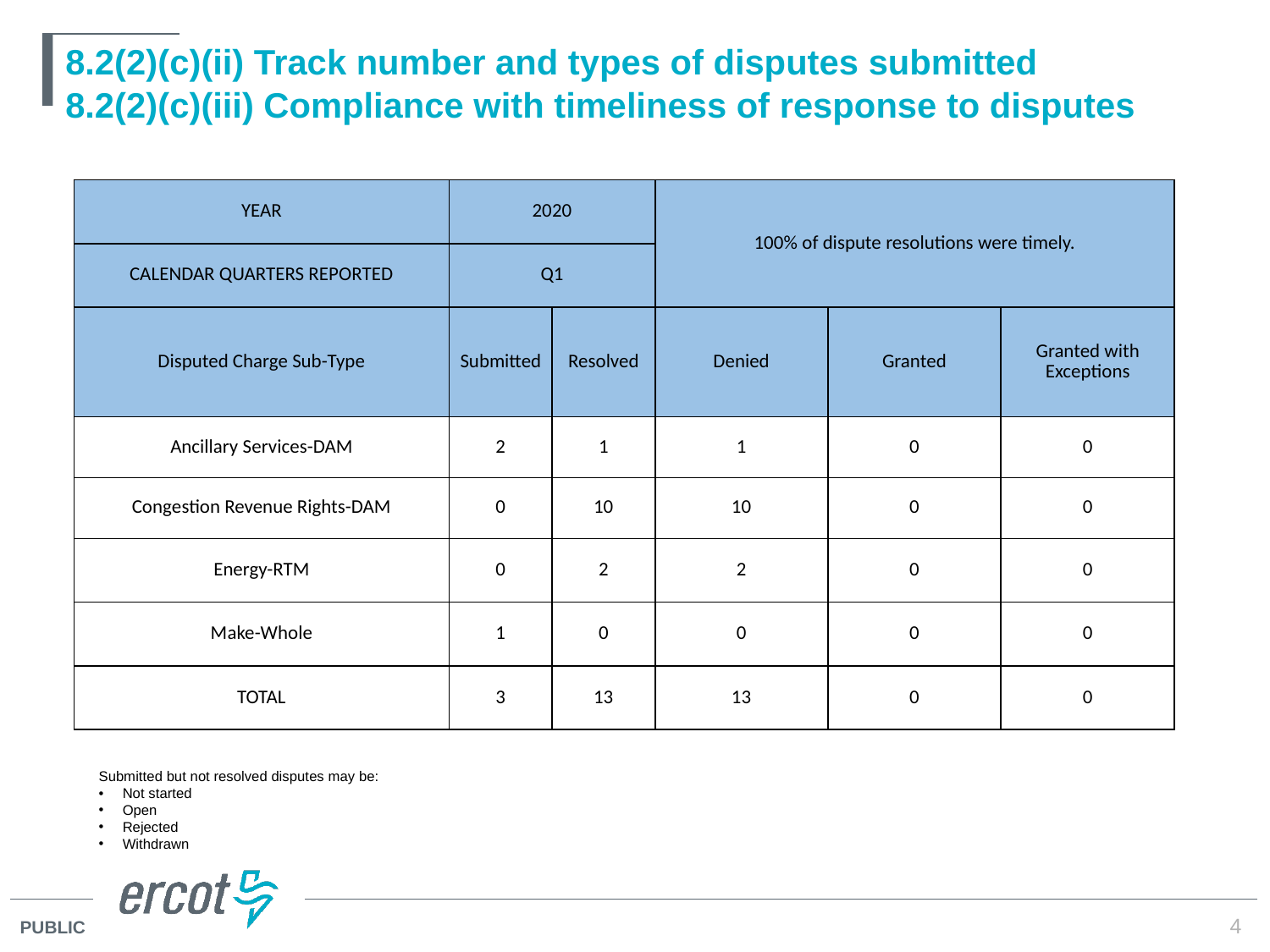

# 8.2(2)(c)(ii) Track number and types of disputes submitted 8.2(2)(c)(iii) Compliance with timeliness of response to disputes
| YEAR | 2020 |  | 100% of dispute resolutions were timely. |  |  |
| --- | --- | --- | --- | --- | --- |
| CALENDAR QUARTERS REPORTED | Q1 |  |  |  |  |
| Disputed Charge Sub-Type | Submitted | Resolved | Denied | Granted | Granted with Exceptions |
| Ancillary Services-DAM | 2 | 1 | 1 | 0 | 0 |
| Congestion Revenue Rights-DAM | 0 | 10 | 10 | 0 | 0 |
| Energy-RTM | 0 | 2 | 2 | 0 | 0 |
| Make-Whole | 1 | 0 | 0 | 0 | 0 |
| TOTAL | 3 | 13 | 13 | 0 | 0 |
Submitted but not resolved disputes may be:
Not started
Open
Rejected
Withdrawn
4